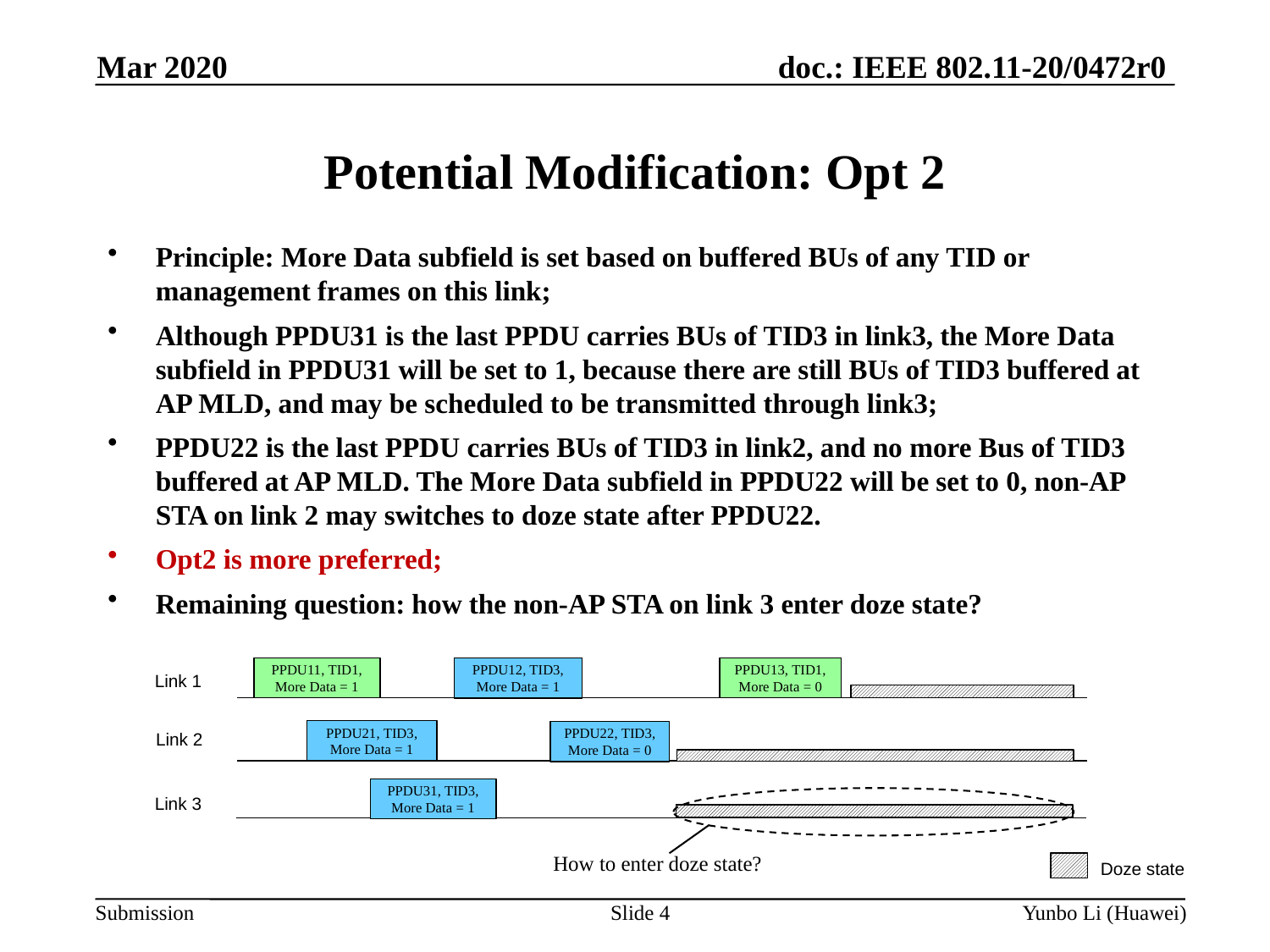

Mar 2020
Potential Modification: Opt 2
Principle: More Data subfield is set based on buffered BUs of any TID or management frames on this link;
Although PPDU31 is the last PPDU carries BUs of TID3 in link3, the More Data subfield in PPDU31 will be set to 1, because there are still BUs of TID3 buffered at AP MLD, and may be scheduled to be transmitted through link3;
PPDU22 is the last PPDU carries BUs of TID3 in link2, and no more Bus of TID3 buffered at AP MLD. The More Data subfield in PPDU22 will be set to 0, non-AP STA on link 2 may switches to doze state after PPDU22.
Opt2 is more preferred;
Remaining question: how the non-AP STA on link 3 enter doze state?
PPDU11, TID1, More Data = 1
PPDU12, TID3, More Data = 1
PPDU13, TID1, More Data = 0
Link 1

PPDU21, TID3, More Data = 1
PPDU22, TID3, More Data = 0
Link 2

PPDU31, TID3, More Data = 1
Link 3

How to enter doze state?
Doze state

Slide 4
Yunbo Li (Huawei)